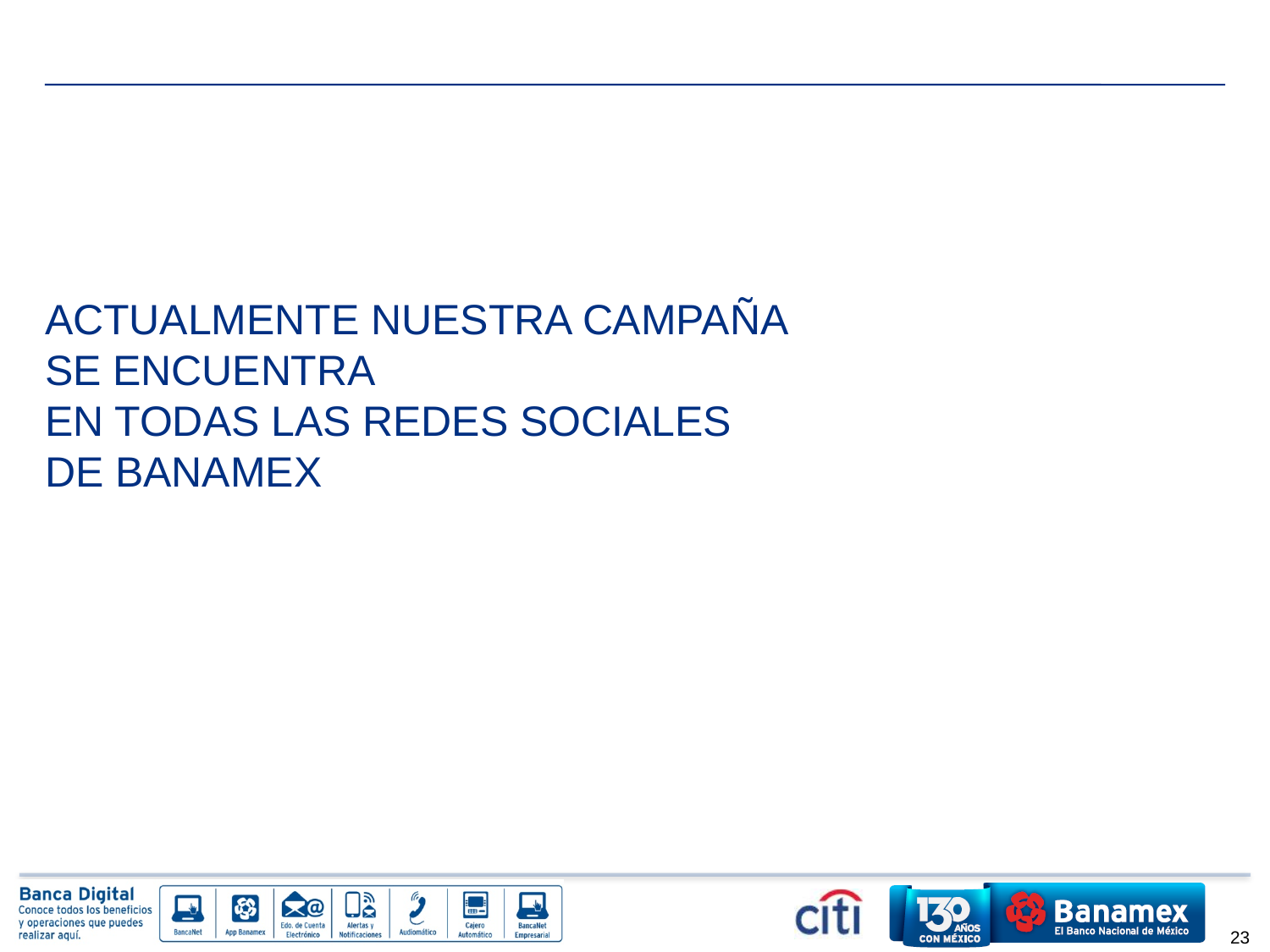

# ACTUALMENTE NUESTRA CAMPAÑA SE ENCUENTRA EN TODAS LAS REDES SOCIALES DE BANAMEX